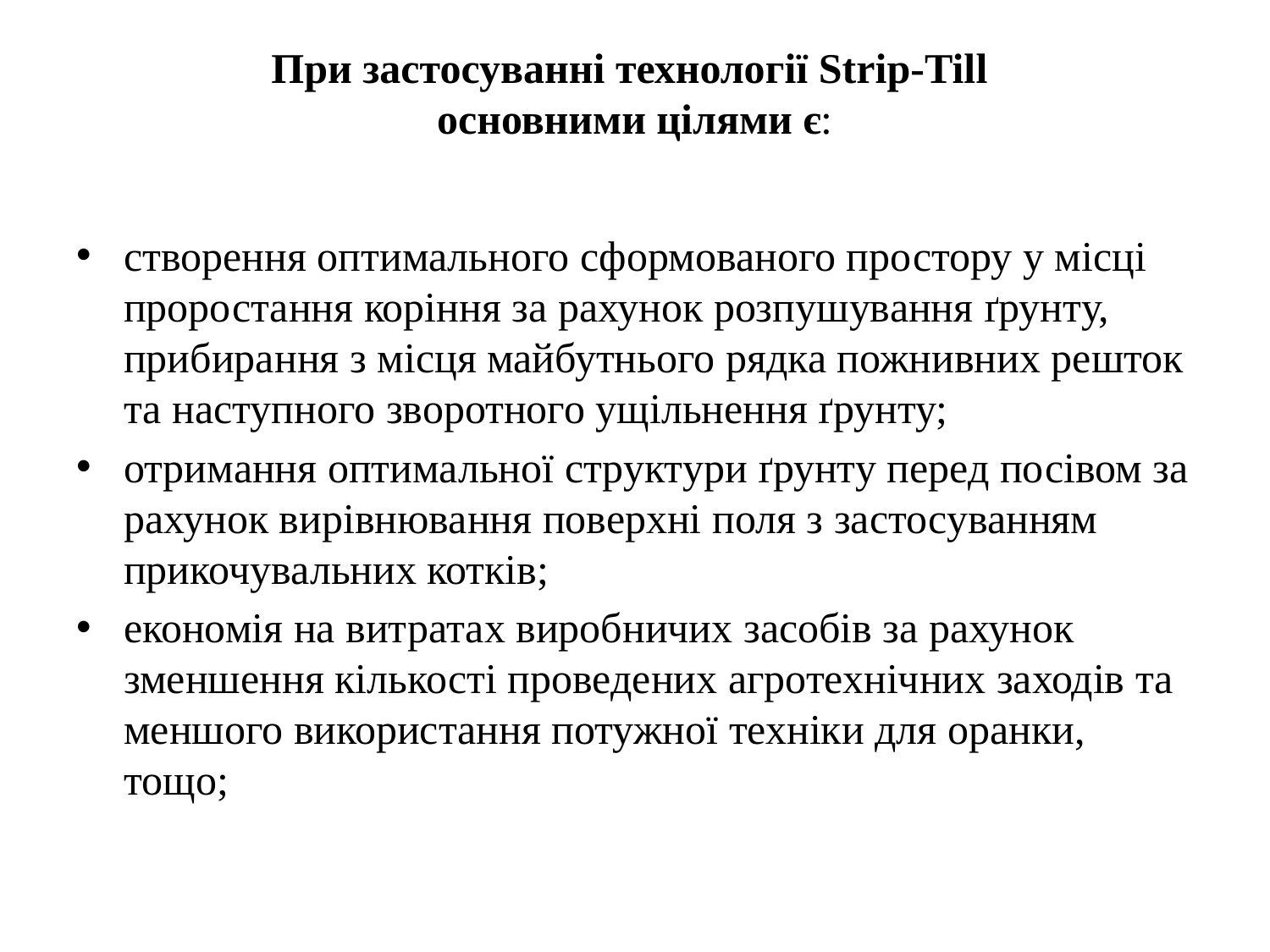

# При застосуванні технології Strip-Till основними цілями є:
створення оптимального сформованого простору у місці проростання коріння за рахунок розпушування ґрунту, прибирання з місця майбутнього рядка пожнивних решток та наступного зворотного ущільнення ґрунту;
отримання оптимальної структури ґрунту перед посівом за рахунок вирівнювання поверхні поля з застосуванням прикочувальних котків;
економія на витратах виробничих засобів за рахунок зменшення кількості проведених агротехнічних заходів та меншого використання потужної техніки для оранки, тощо;